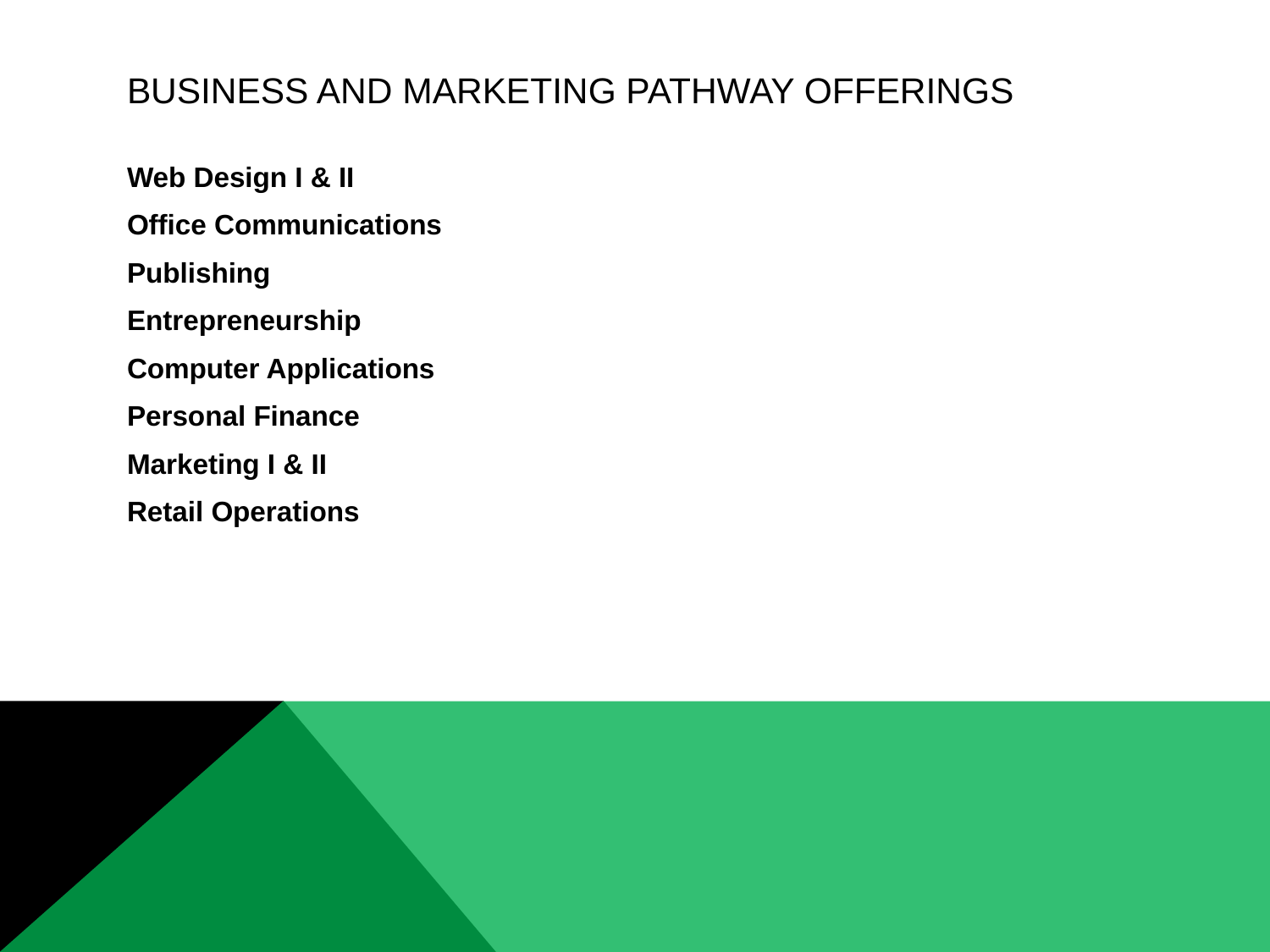

# Business and Marketing Pathway Offerings
Web Design I & II
Office Communications
Publishing
Entrepreneurship
Computer Applications
Personal Finance
Marketing I & II
Retail Operations